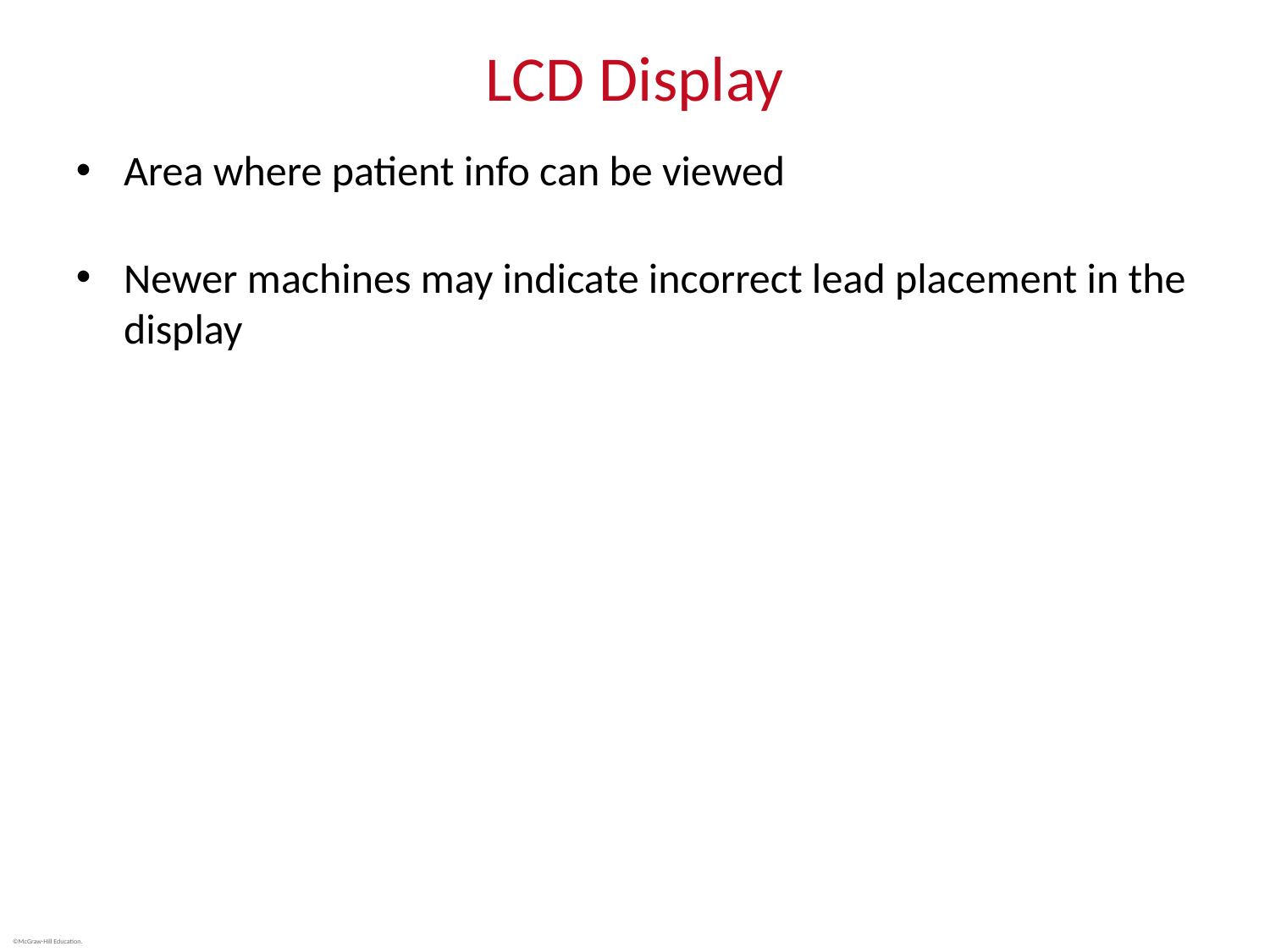

# LCD Display
Area where patient info can be viewed
Newer machines may indicate incorrect lead placement in the display